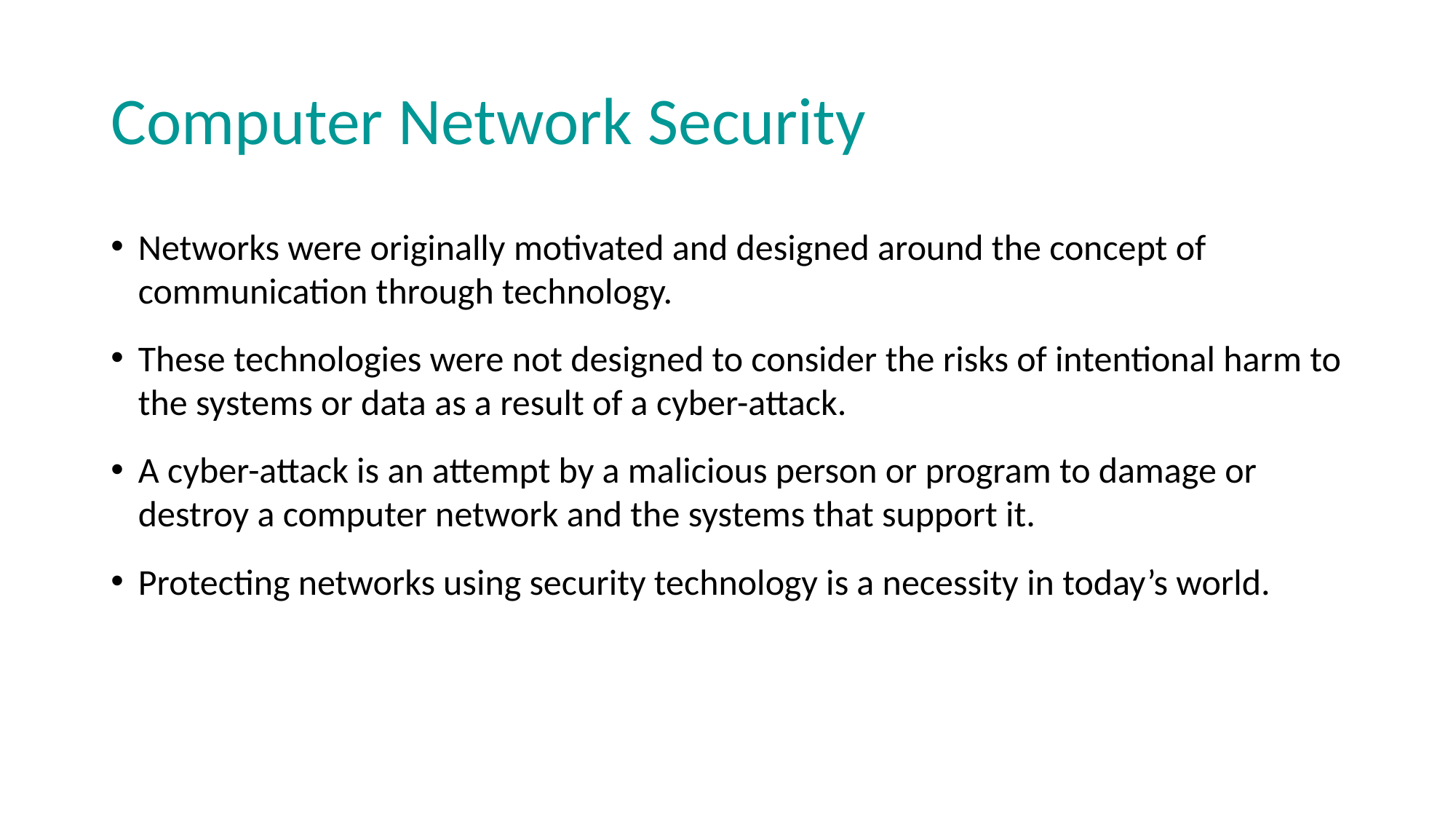

# Computer Network Security
Networks were originally motivated and designed around the concept of communication through technology.
These technologies were not designed to consider the risks of intentional harm to the systems or data as a result of a cyber-attack.
A cyber-attack is an attempt by a malicious person or program to damage or destroy a computer network and the systems that support it.
Protecting networks using security technology is a necessity in today’s world.